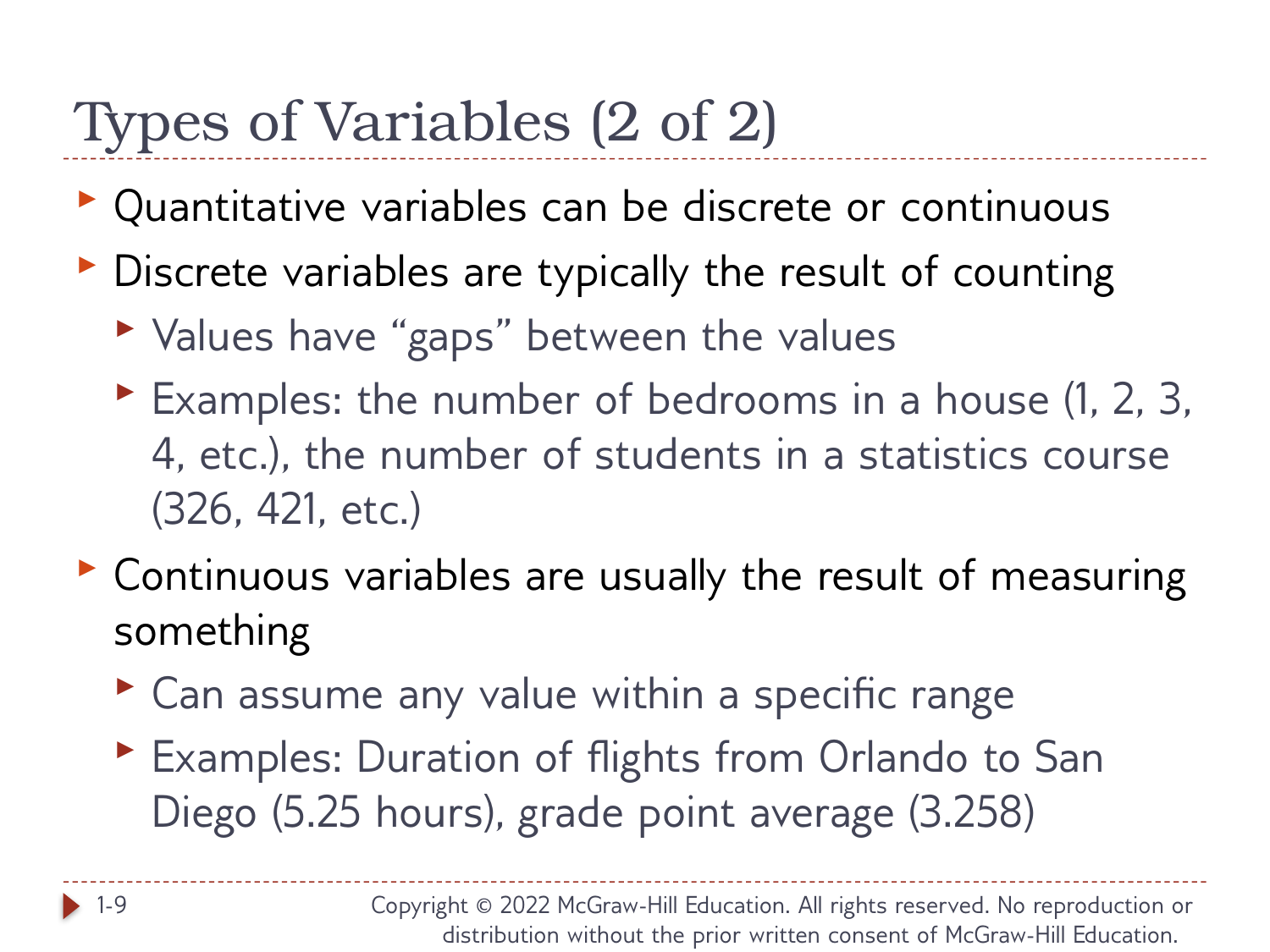

# Types of Variables (2 of 2)
Quantitative variables can be discrete or continuous
Discrete variables are typically the result of counting
Values have “gaps” between the values
Examples: the number of bedrooms in a house (1, 2, 3, 4, etc.), the number of students in a statistics course (326, 421, etc.)
Continuous variables are usually the result of measuring something
Can assume any value within a specific range
Examples: Duration of flights from Orlando to San Diego (5.25 hours), grade point average (3.258)
1-9
Copyright © 2022 McGraw-Hill Education. All rights reserved. No reproduction or distribution without the prior written consent of McGraw-Hill Education.